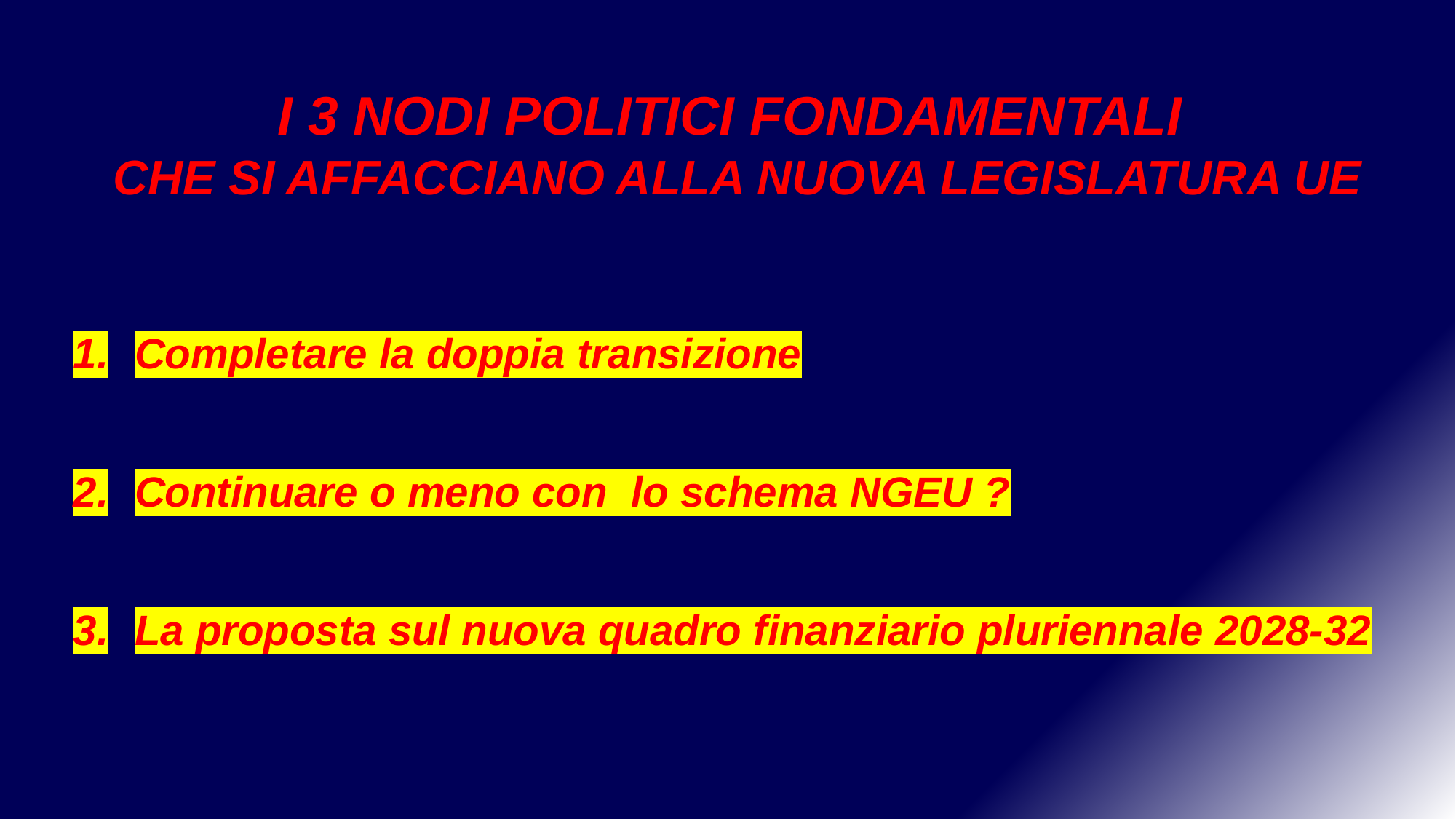

I 3 NODI POLITICI FONDAMENTALI
CHE SI AFFACCIANO ALLA NUOVA LEGISLATURA UE

Completare la doppia transizione

Continuare o meno con  lo schema NGEU ?

La proposta sul nuova quadro finanziario pluriennale 2028-32